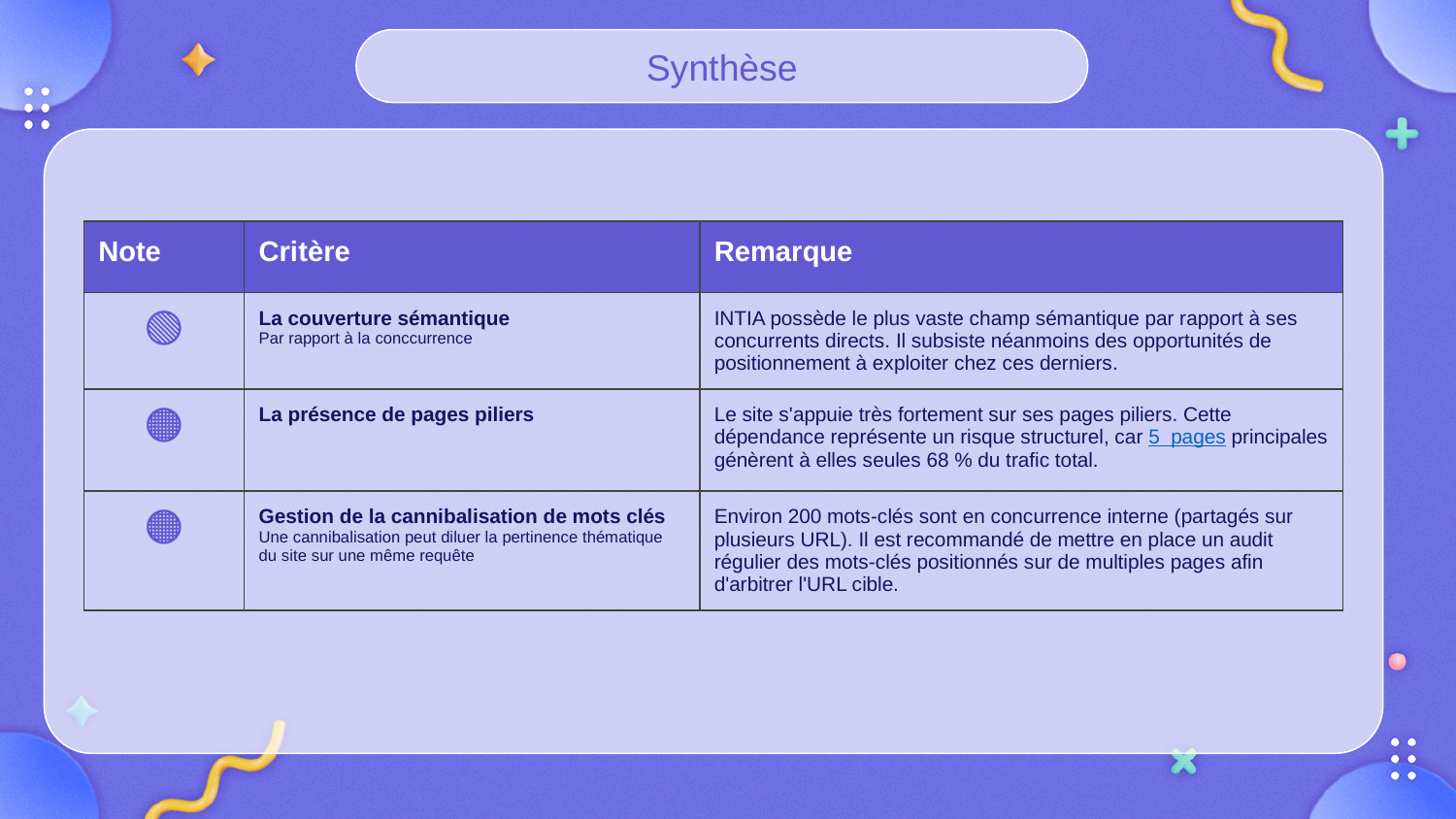

Synthèse

| Note | Critère | Remarque |
| --- | --- | --- |
| 🟢 | La couverture sémantique Par rapport à la conccurrence | INTIA possède le plus vaste champ sémantique par rapport à ses concurrents directs. Il subsiste néanmoins des opportunités de positionnement à exploiter chez ces derniers. |
| 🟠 | La présence de pages piliers | Le site s'appuie très fortement sur ses pages piliers. Cette dépendance représente un risque structurel, car 5 pages principales génèrent à elles seules 68 % du trafic total. |
| 🟠 | Gestion de la cannibalisation de mots clés Une cannibalisation peut diluer la pertinence thématique du site sur une même requête | Environ 200 mots-clés sont en concurrence interne (partagés sur plusieurs URL). Il est recommandé de mettre en place un audit régulier des mots-clés positionnés sur de multiples pages afin d'arbitrer l'URL cible. |